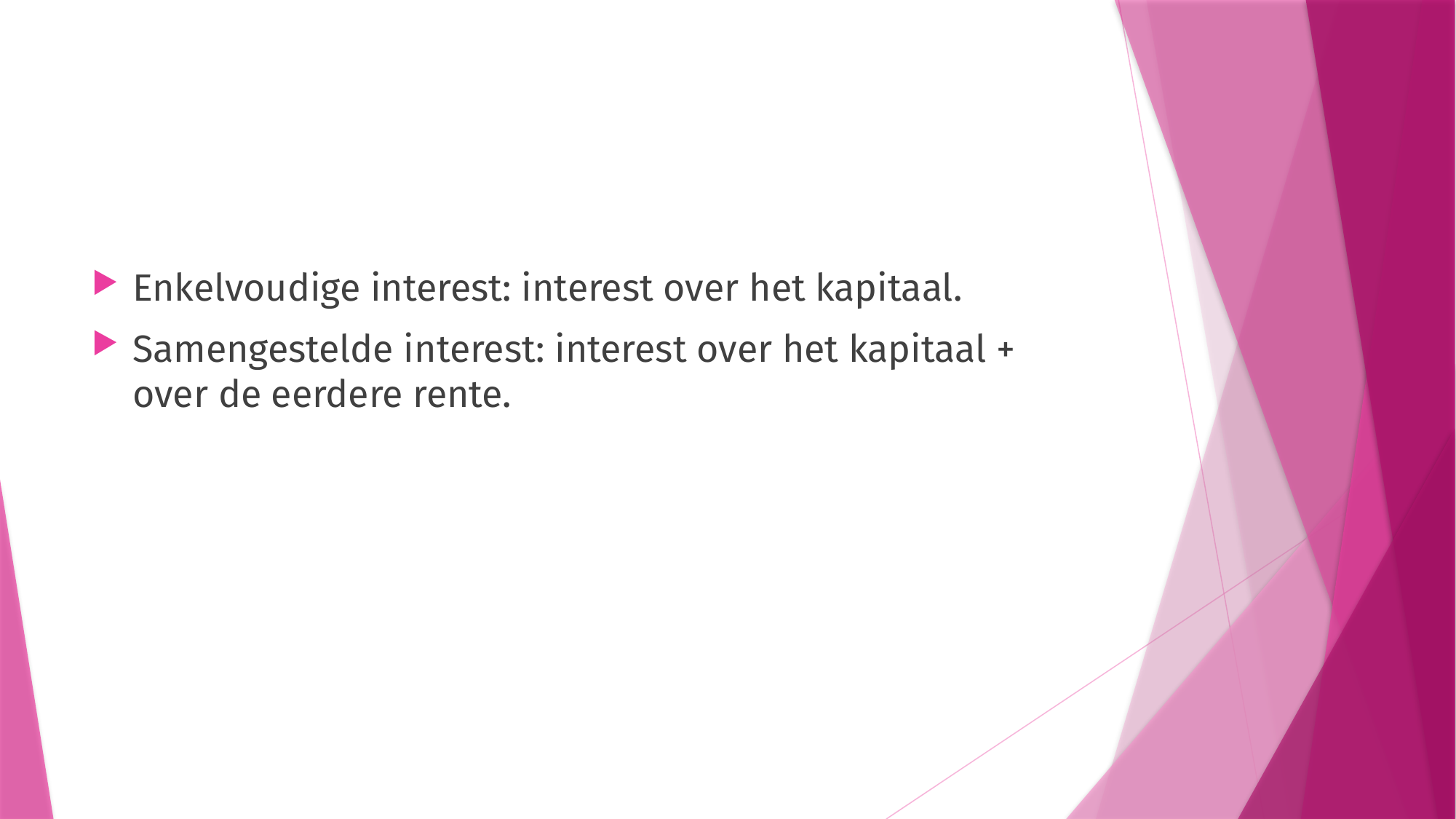

#
Enkelvoudige interest: interest over het kapitaal.
Samengestelde interest: interest over het kapitaal + over de eerdere rente.